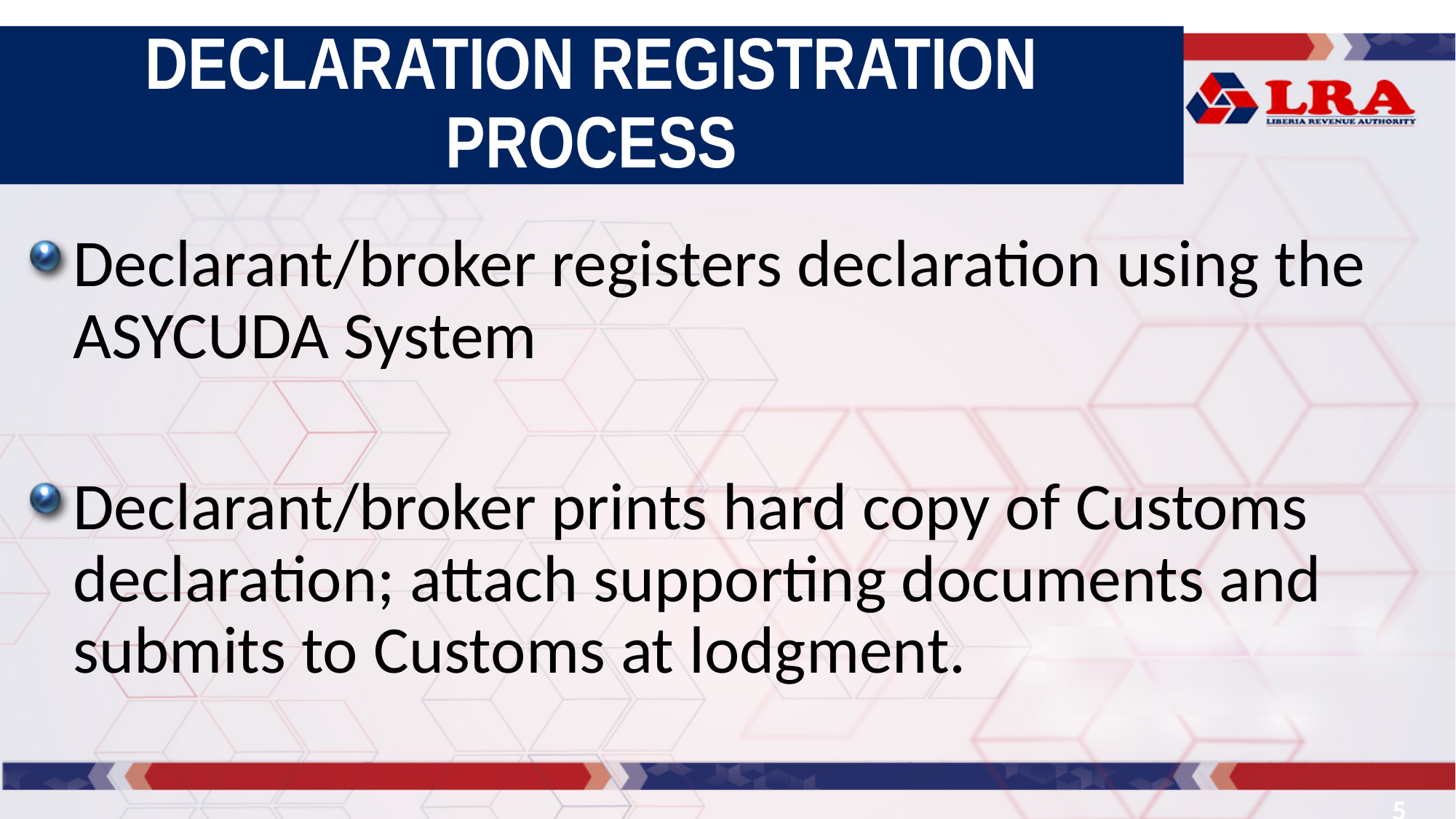

DECLARATION REGISTRATION PROCESS
Declarant/broker registers declaration using the ASYCUDA System

Declarant/broker prints hard copy of Customs declaration; attach supporting documents and submits to Customs at lodgment.
5